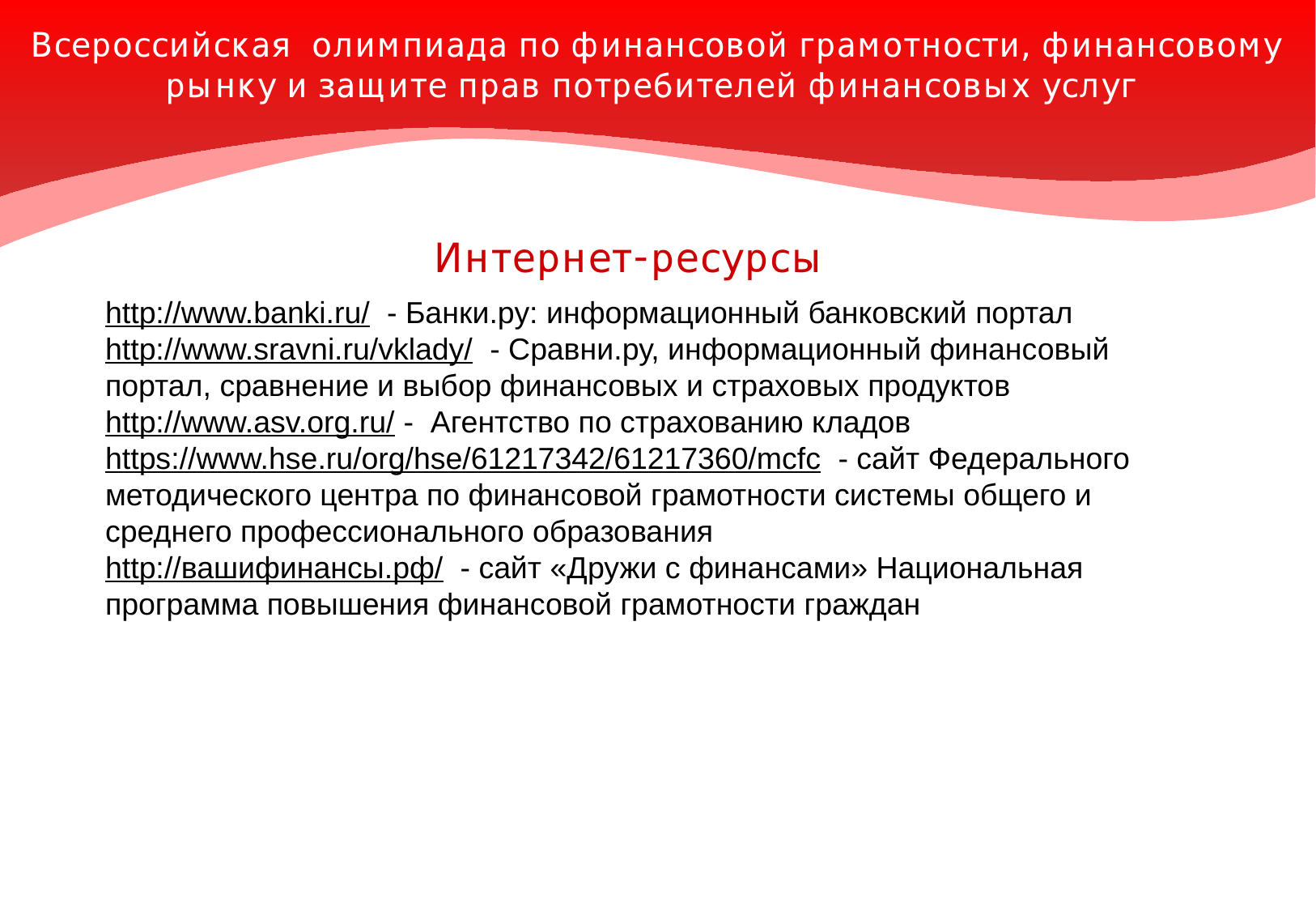

Всероссийская  олимпиада по финансовой грамотности, финансовому рынку и защите прав потребителей финансовых услуг
Интернет-ресурсы
http://www.banki.ru/  - Банки.ру: информационный банковский портал
http://www.sravni.ru/vklady/  - Сравни.ру, информационный финансовый портал, сравнение и выбор финансовых и страховых продуктов
http://www.asv.org.ru/ -  Агентство по страхованию кладов
https://www.hse.ru/org/hse/61217342/61217360/mcfc  - сайт Федерального методического центра по финансовой грамотности системы общего и среднего профессионального образования
http://вашифинансы.рф/  - сайт «Дружи с финансами» Национальная программа повышения финансовой грамотности граждан